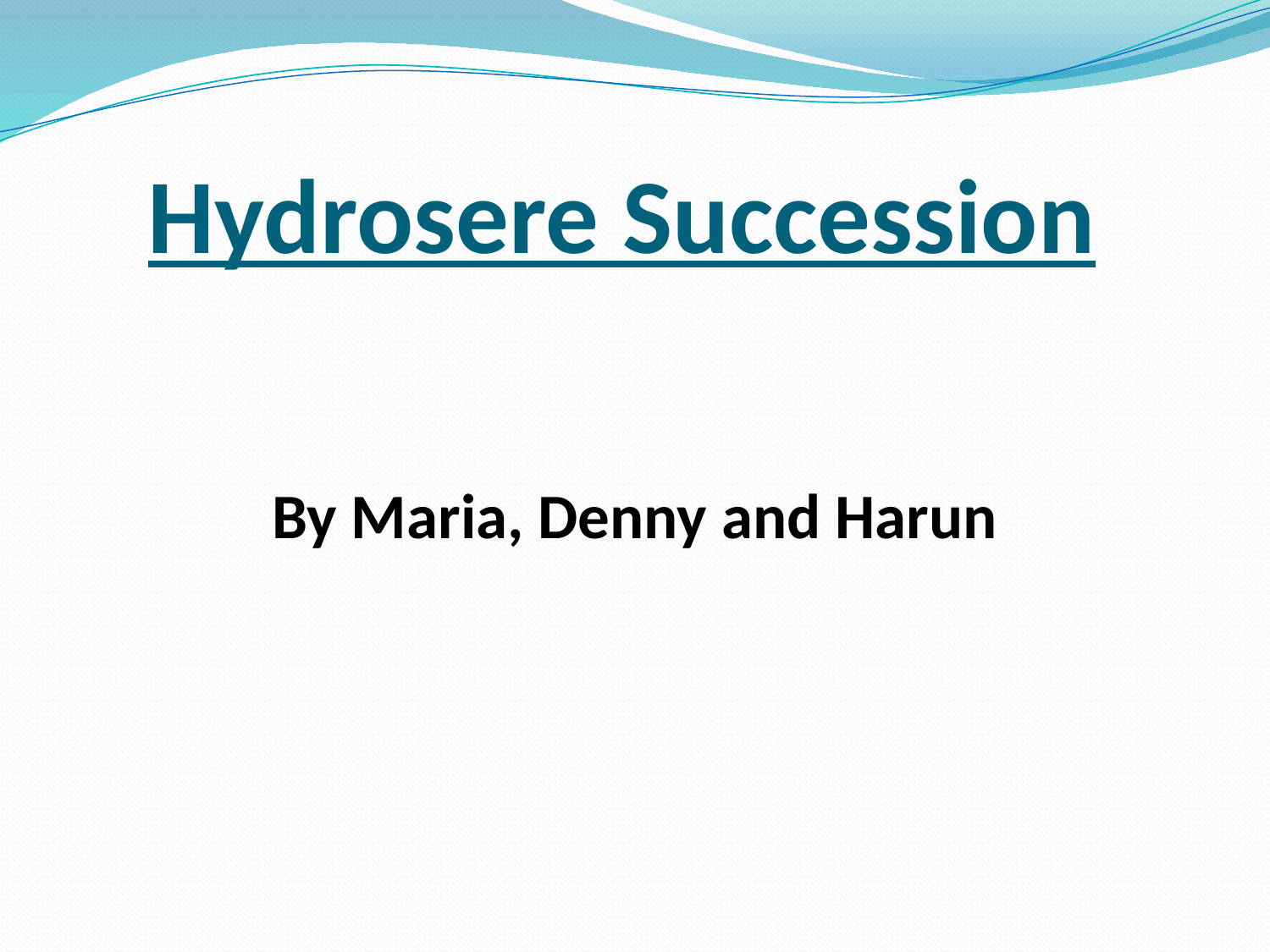

# Hydrosere Succession
By Maria, Denny and Harun